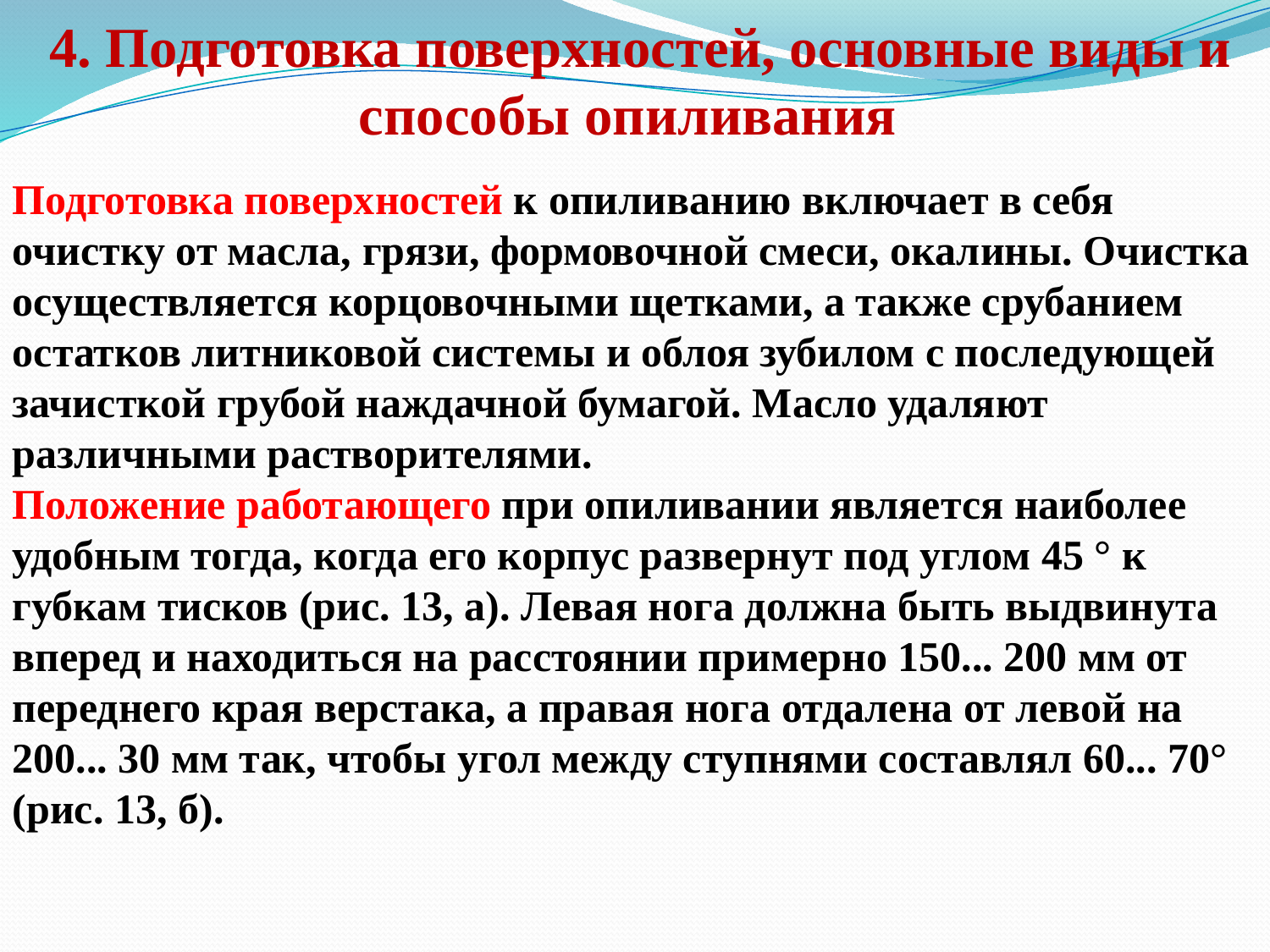

# 4. Подготовка поверхностей, основные виды и способы опиливания
Подготовка поверхностей к опиливанию включает в себя очистку от масла, грязи, формовочной смеси, окалины. Очистка осуществляется корцовочными щетками, а также срубанием остатков литниковой системы и облоя зубилом с последующей зачисткой грубой наждачной бумагой. Масло удаляют различными растворителями.
Положение работающего при опиливании является наиболее удобным тогда, когда его корпус развернут под углом 45 ° к губкам тисков (рис. 13, а). Левая нога должна быть выдвинута вперед и находиться на расстоянии примерно 150... 200 мм от переднего края верстака, а правая нога отдалена от левой на 200... 30 мм так, что­бы угол между ступнями составлял 60... 70° (рис. 13, б).